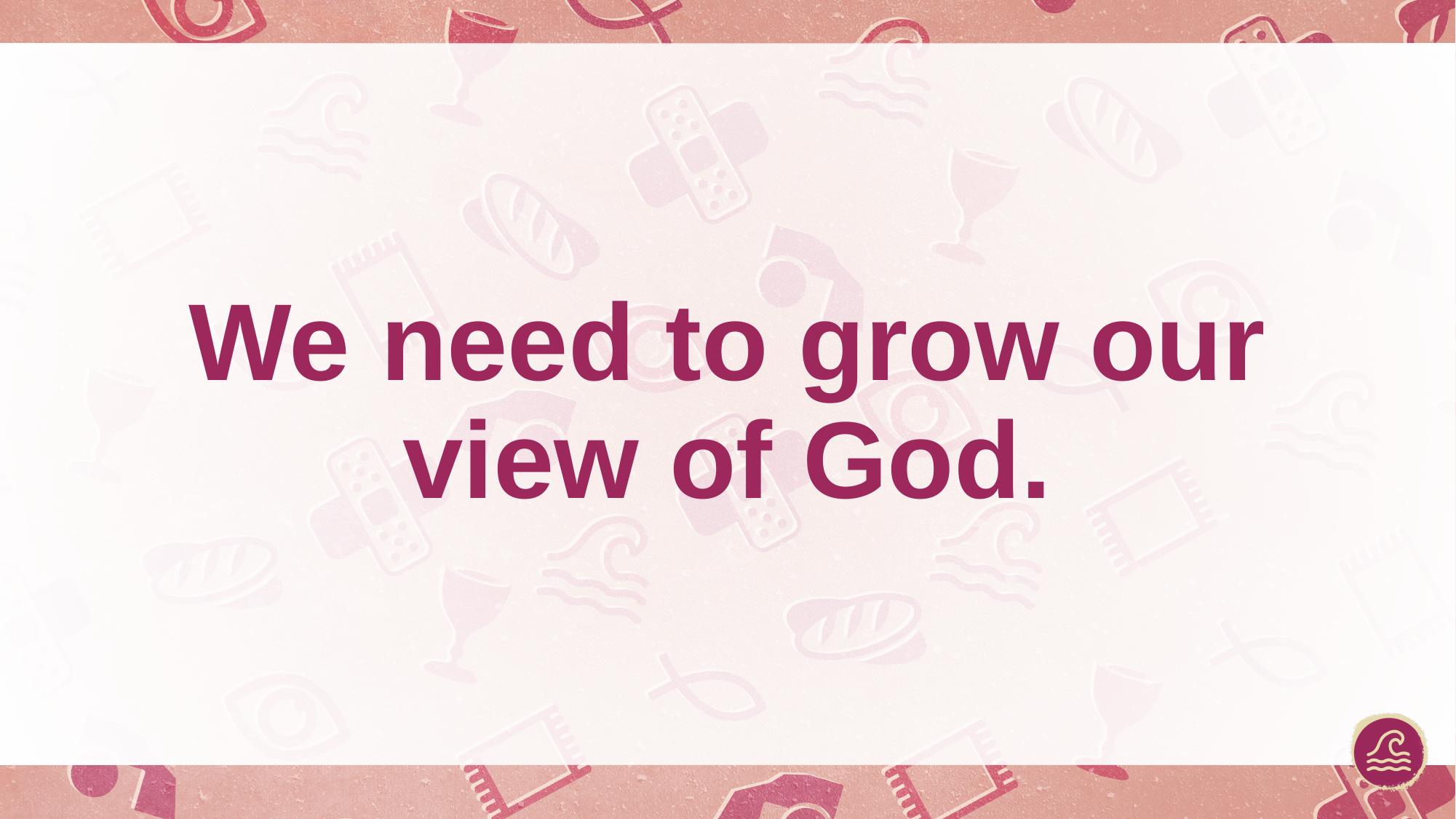

# We need to grow our view of God.